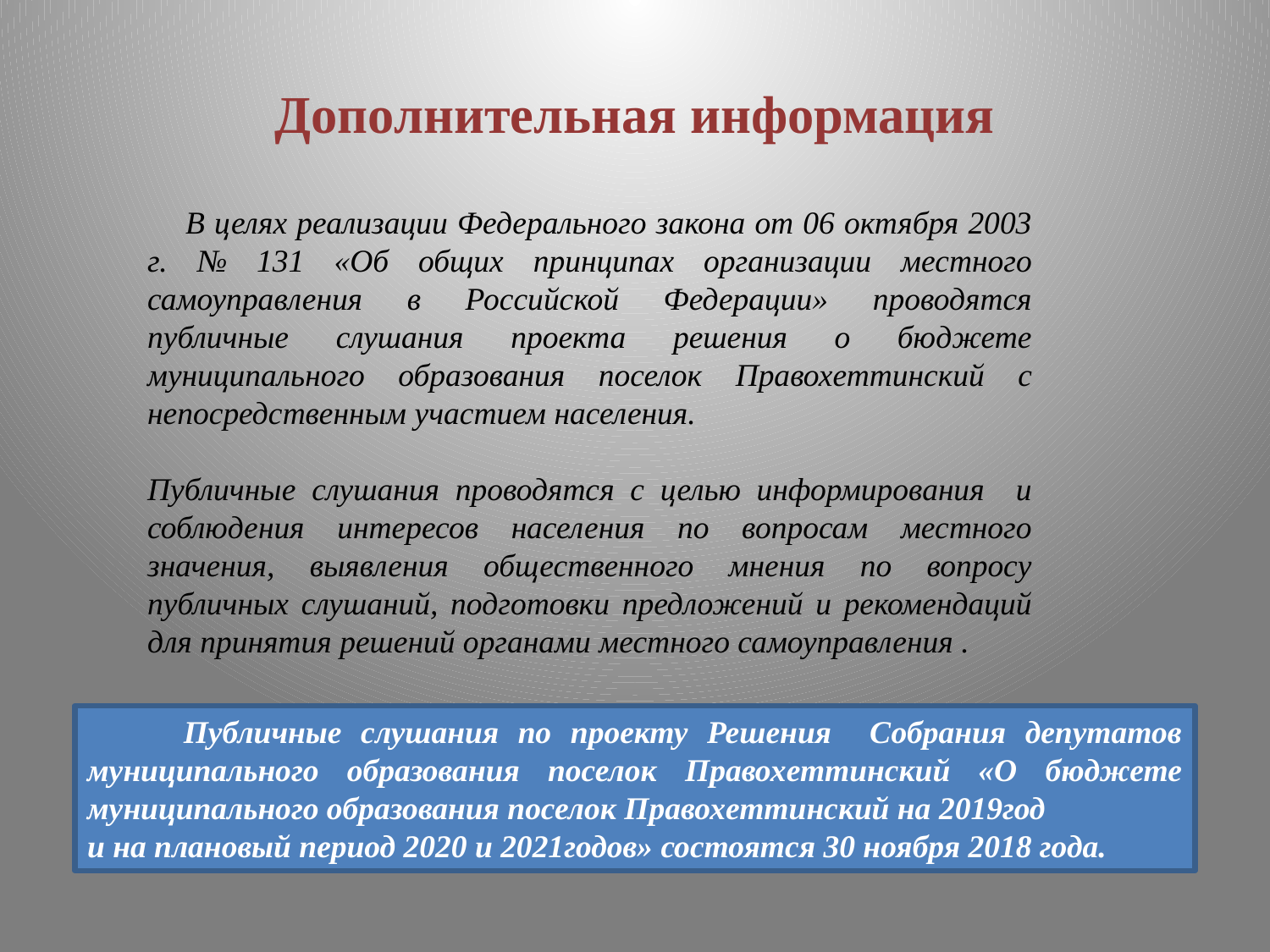

# Дополнительная информация
    В целях реализации Федерального закона от 06 октября 2003 г. № 131 «Об общих принципах организации местного самоуправления в Российской Федерации» проводятся публичные слушания проекта решения о бюджете муниципального образования поселок Правохеттинский с непосредственным участием населения.

Публичные слушания проводятся с целью информирования  и соблюдения интересов населения по вопросам местного значения, выявления общественного мнения по вопросу публичных слушаний, подготовки предложений и рекомендаций для принятия решений органами местного самоуправления .
     Публичные слушания по проекту Решения  Собрания депутатов муниципального образования поселок Правохеттинский «О бюджете муниципального образования поселок Правохеттинский на 2019год
и на плановый период 2020 и 2021годов» состоятся 30 ноября 2018 года.